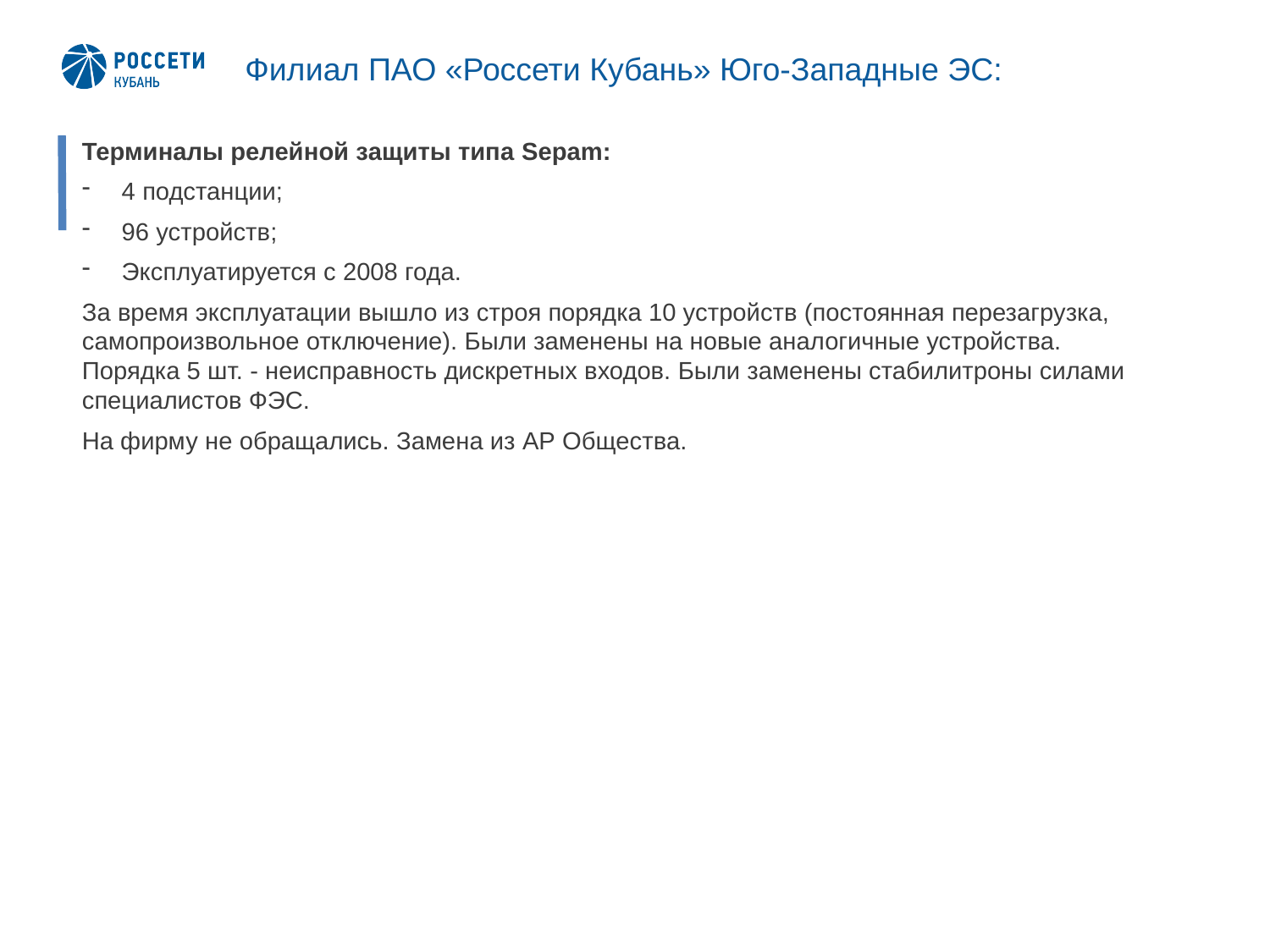

# Филиал ПАО «Россети Кубань» Юго-Западные ЭС:

Терминалы релейной защиты типа Sepam:
4 подстанции;
96 устройств;
Эксплуатируется с 2008 года.
За время эксплуатации вышло из строя порядка 10 устройств (постоянная перезагрузка, самопроизвольное отключение). Были заменены на новые аналогичные устройства. Порядка 5 шт. - неисправность дискретных входов. Были заменены стабилитроны силами специалистов ФЭС.
На фирму не обращались. Замена из АР Общества.